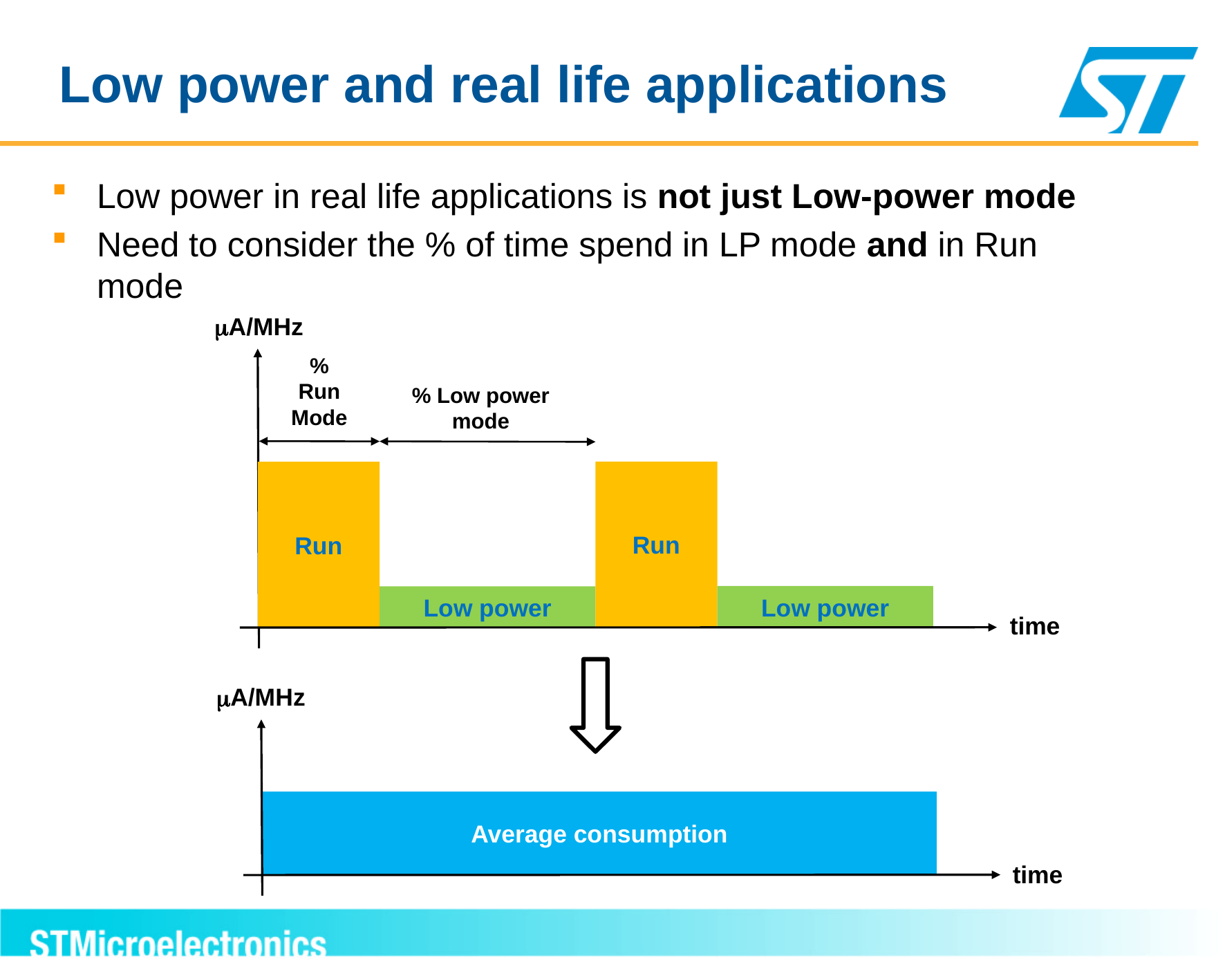

Low power and real life applications
Low power in real life applications is not just Low-power mode
Need to consider the % of time spend in LP mode and in Run mode
μA/MHz
%
Run
Mode
% Low power mode
Run
Run
Low power
Low power
time
μA/MHz
Average consumption
time